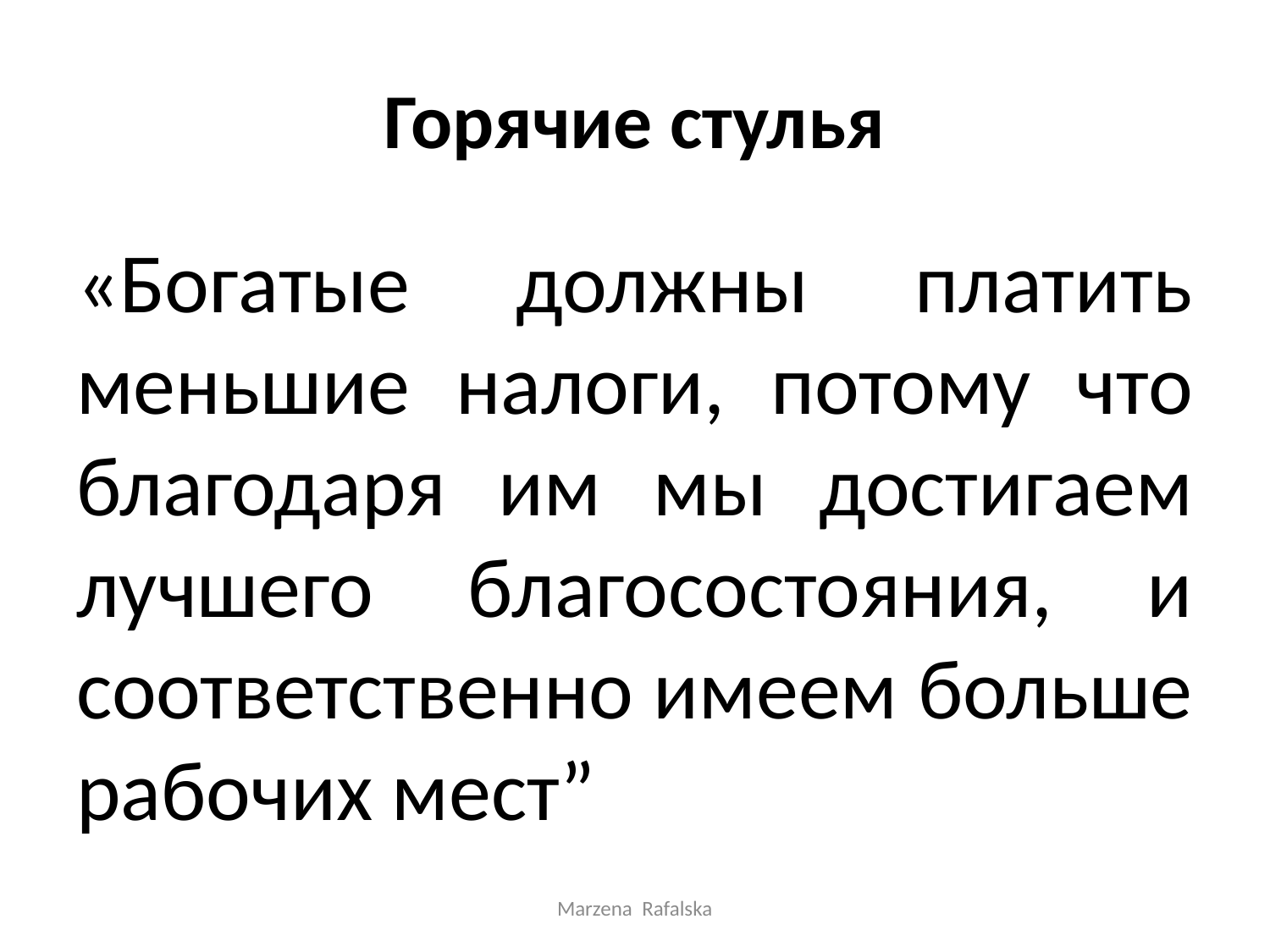

# Горячие стулья
«Богатые должны платить меньшие налоги, потому что благодаря им мы достигаем лучшего благосостояния, и соответственно имеем больше рабочих мест”

Marzena  Rafalska